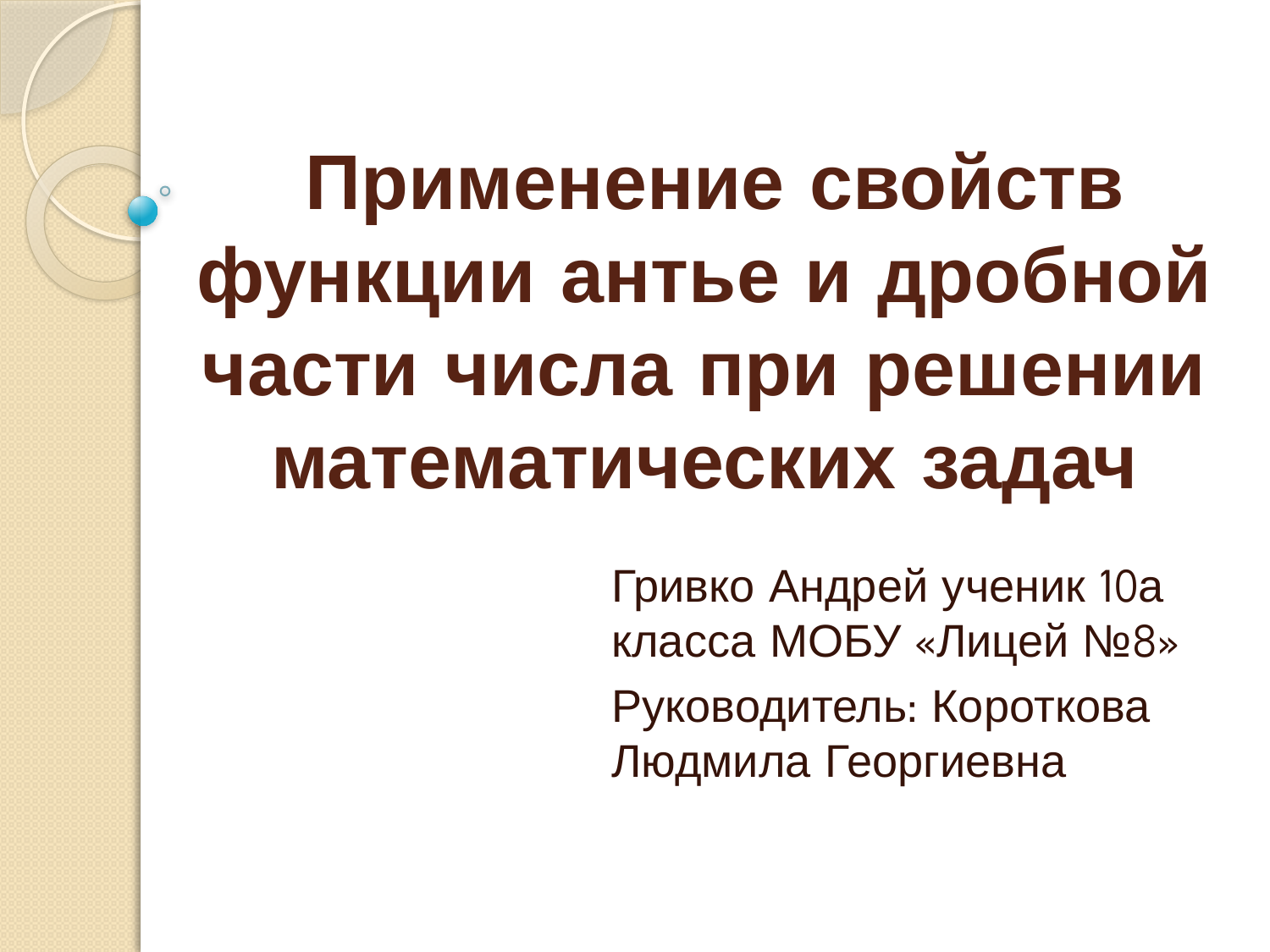

# Применение свойств функции антье и дробной части числа при решении математических задач
Гривко Андрей ученик 10а класса МОБУ «Лицей №8»
Руководитель: Короткова Людмила Георгиевна